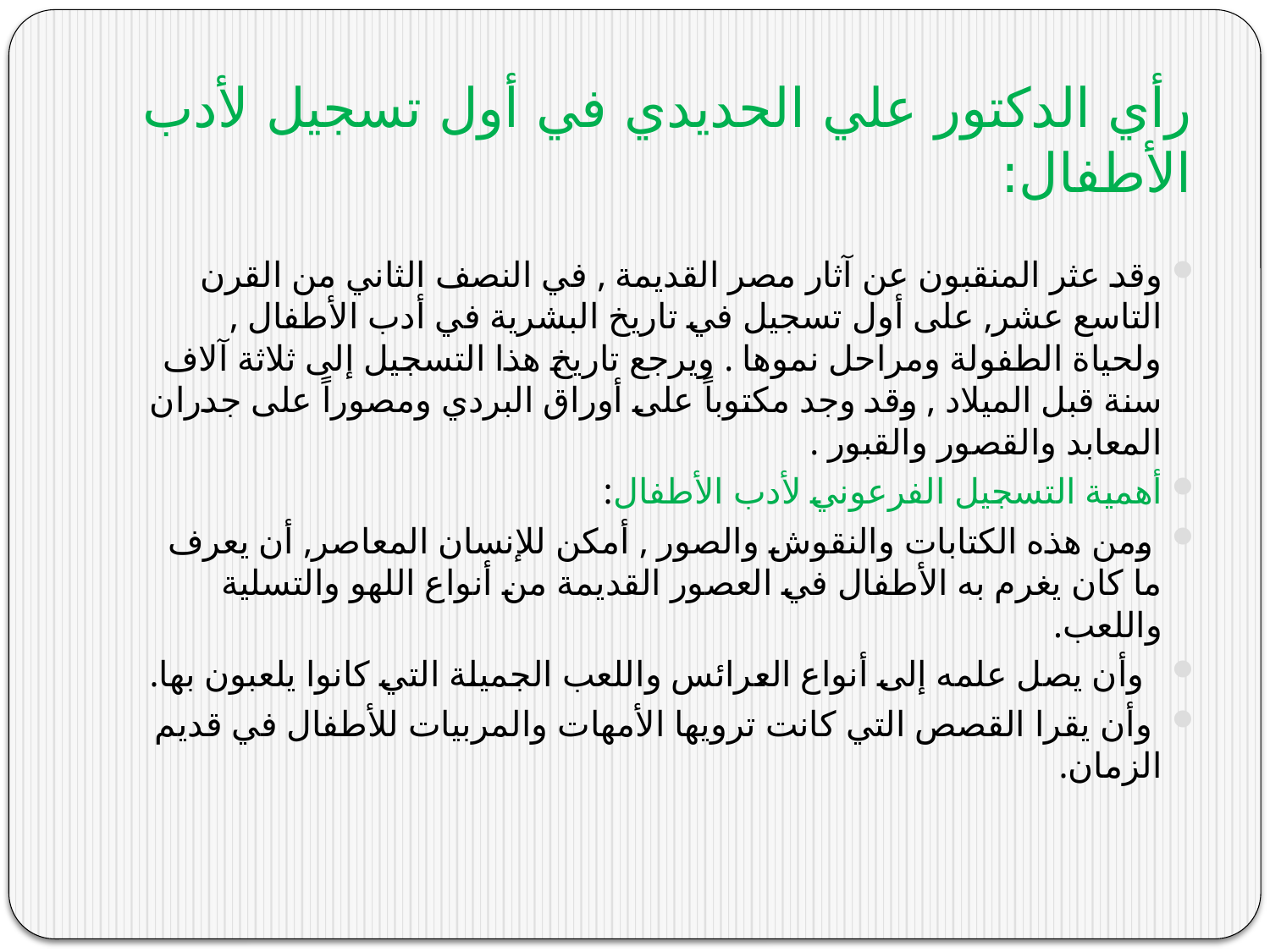

# رأي الدكتور علي الحديدي في أول تسجيل لأدب الأطفال:
وقد عثر المنقبون عن آثار مصر القديمة , في النصف الثاني من القرن التاسع عشر, على أول تسجيل في تاريخ البشرية في أدب الأطفال , ولحياة الطفولة ومراحل نموها . ويرجع تاريخ هذا التسجيل إلى ثلاثة آلاف سنة قبل الميلاد , وقد وجد مكتوباً على أوراق البردي ومصوراً على جدران المعابد والقصور والقبور .
أهمية التسجيل الفرعوني لأدب الأطفال:
 ومن هذه الكتابات والنقوش والصور , أمكن للإنسان المعاصر, أن يعرف ما كان يغرم به الأطفال في العصور القديمة من أنواع اللهو والتسلية واللعب.
  وأن يصل علمه إلى أنواع العرائس واللعب الجميلة التي كانوا يلعبون بها.
 وأن يقرا القصص التي كانت ترويها الأمهات والمربيات للأطفال في قديم الزمان.